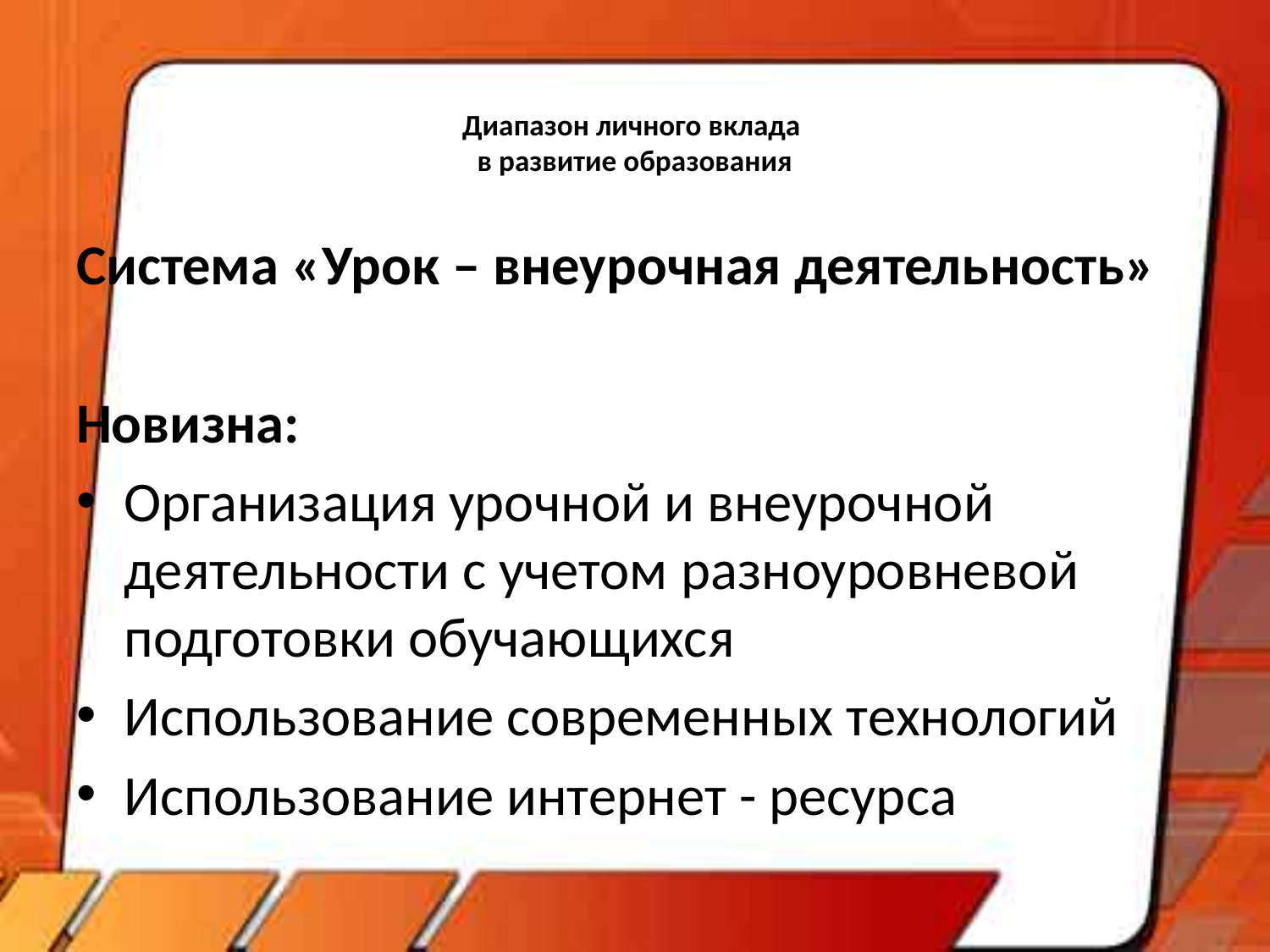

# Диапазон личного вклада в развитие образования
Система «Урок – внеурочная деятельность»

Новизна:
Организация урочной и внеурочной деятельности с учетом разноуровневой подготовки обучающихся
Использование современных технологий
Использование интернет - ресурса